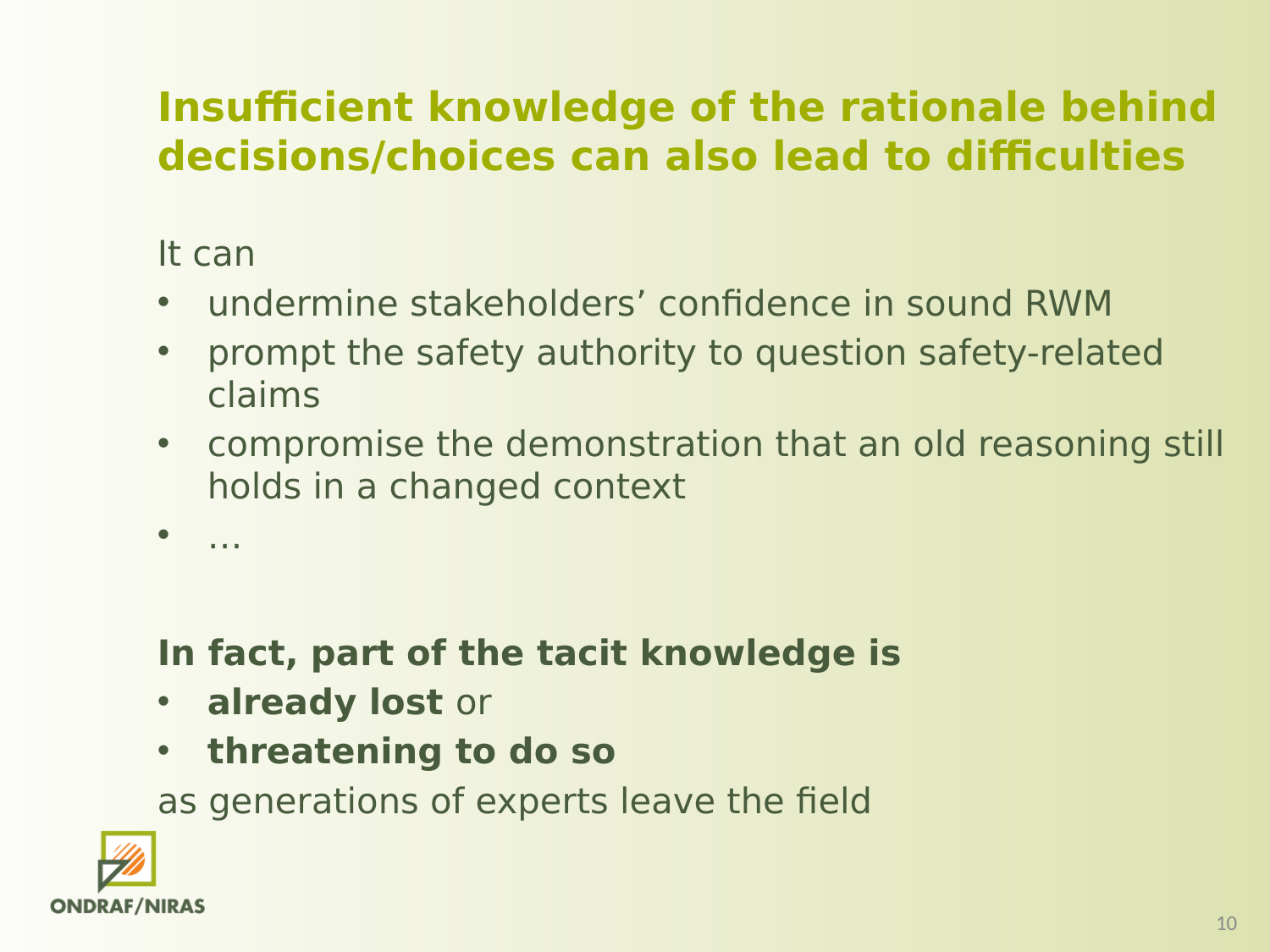

Insufficient knowledge of the rationale behind decisions/choices can also lead to difficulties
It can
undermine stakeholders’ confidence in sound RWM
prompt the safety authority to question safety-related claims
compromise the demonstration that an old reasoning still holds in a changed context
…

In fact, part of the tacit knowledge is
already lost or
threatening to do so
as generations of experts leave the field